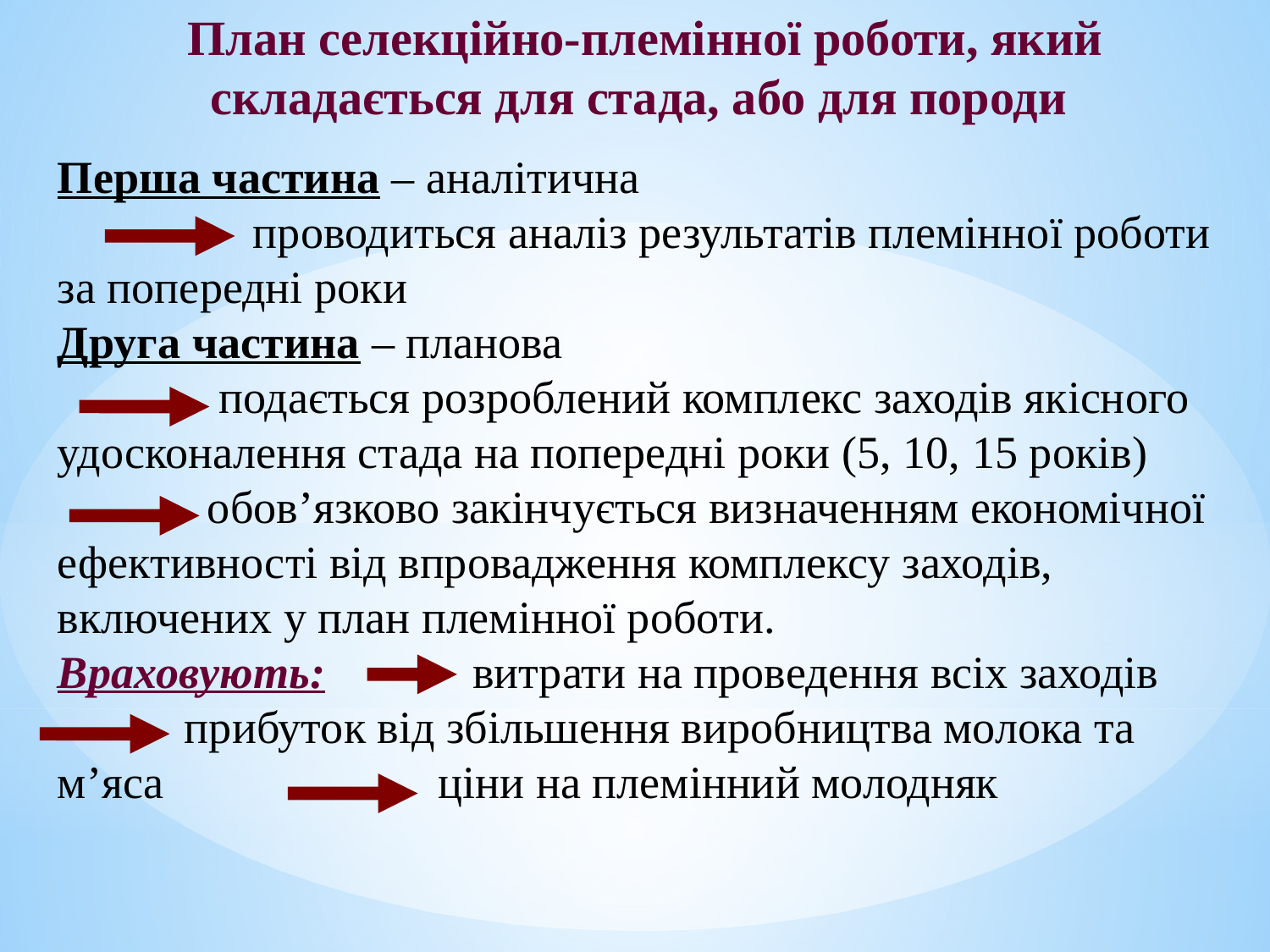

План селекційно-племінної роботи, який складається для стада, або для породи
Перша частина – аналітична		              			      проводиться аналіз результатів племінної роботи за попередні роки                                                              Друга частина – планова	                           			   	   подається розроблений комплекс заходів якісного удосконалення стада на попередні роки (5, 10, 15 років)		  обов’язково закінчується визначенням економічної ефективності від впровадження комплексу заходів, включених у план племінної роботи.                       Враховують:	   витрати на проведення всіх заходів               	прибуток від збільшення виробництва молока та м’яса 			ціни на племінний молодняк